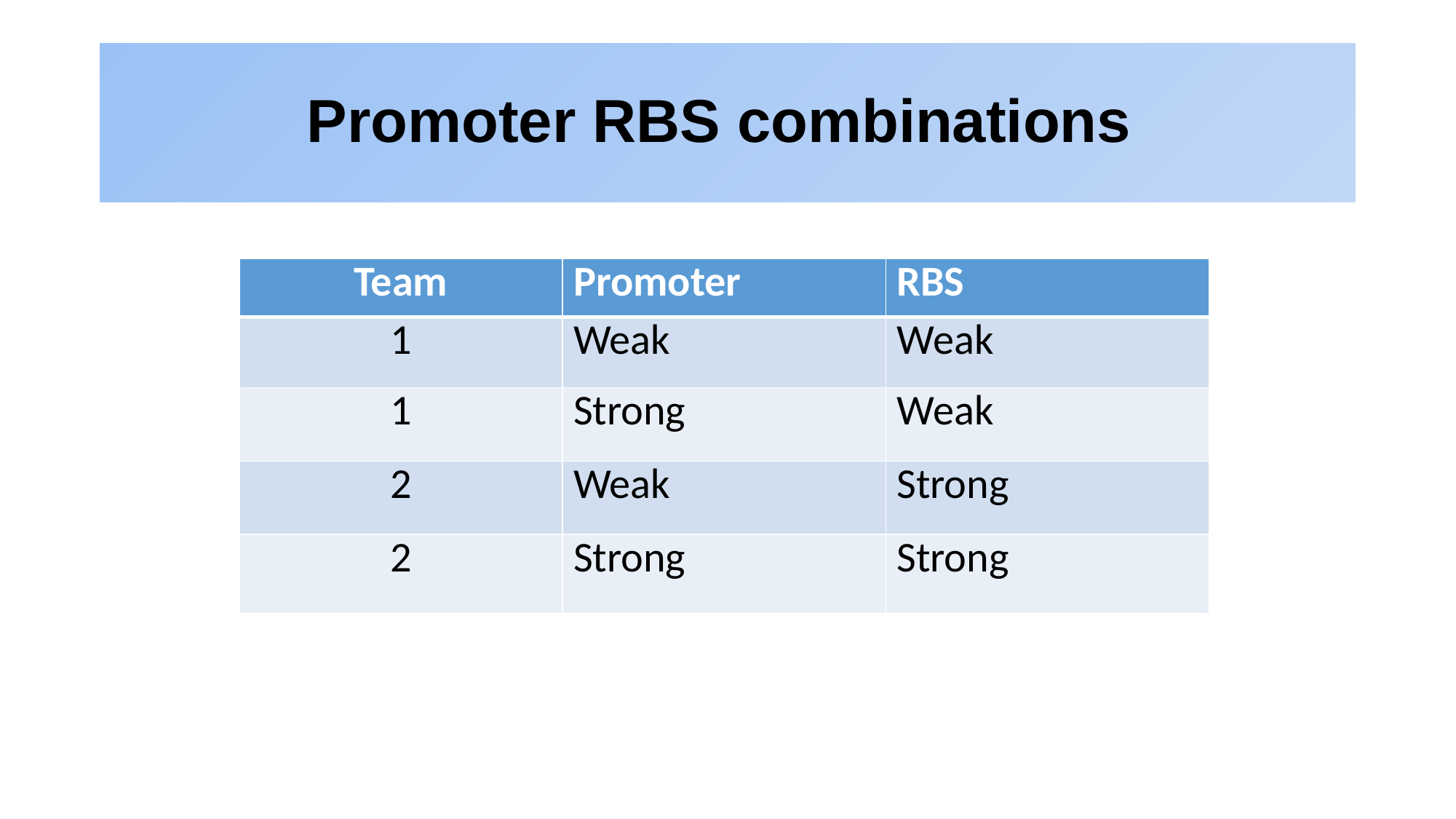

# Promoter RBS combinations
| Team | Promoter | RBS |
| --- | --- | --- |
| 1 | Weak | Weak |
| 1 | Strong | Weak |
| 2 | Weak | Strong |
| 2 | Strong | Strong |